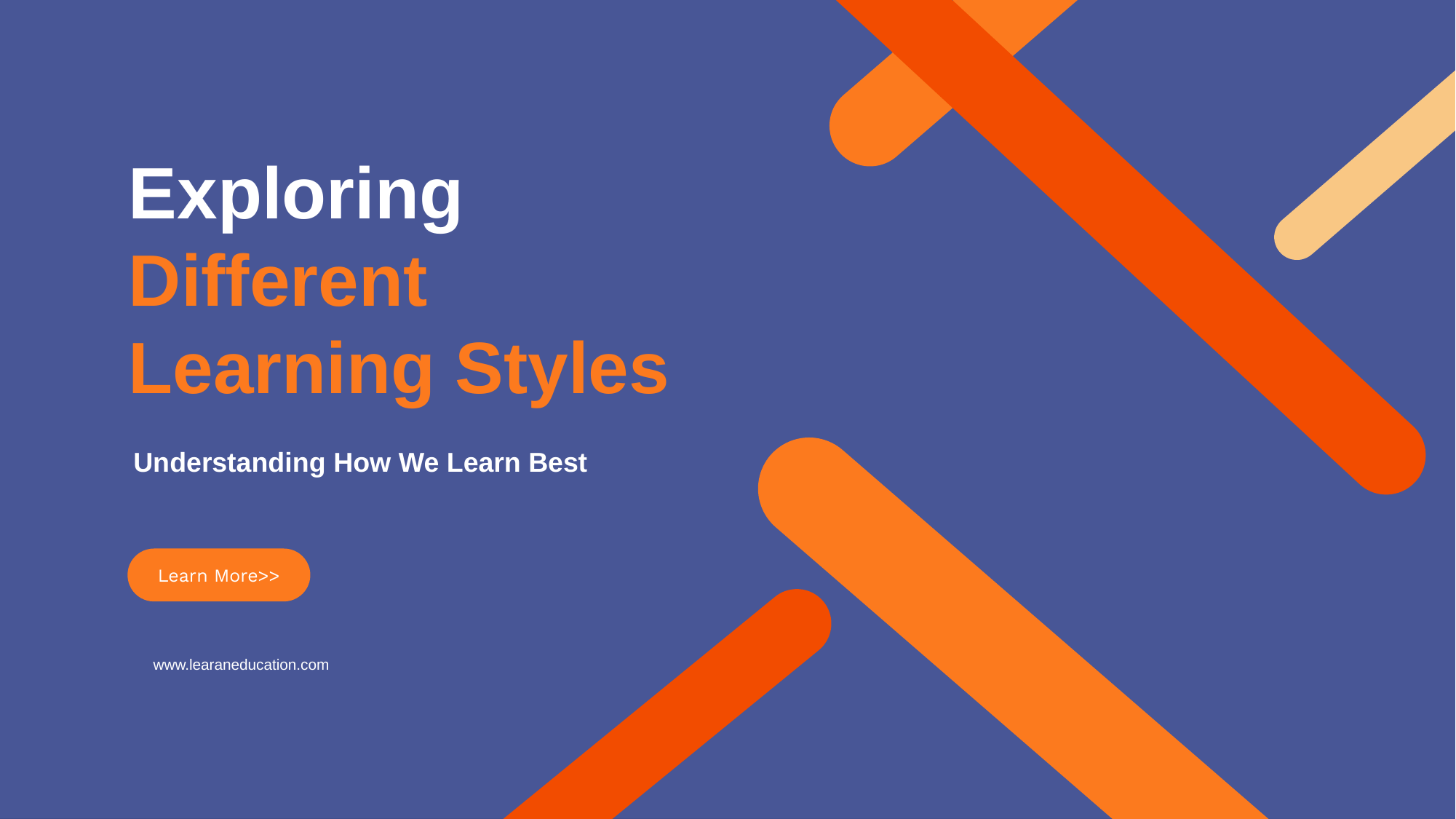

Exploring Different Learning Styles

Understanding How We Learn Best

Learn More>>
www.learaneducation.com